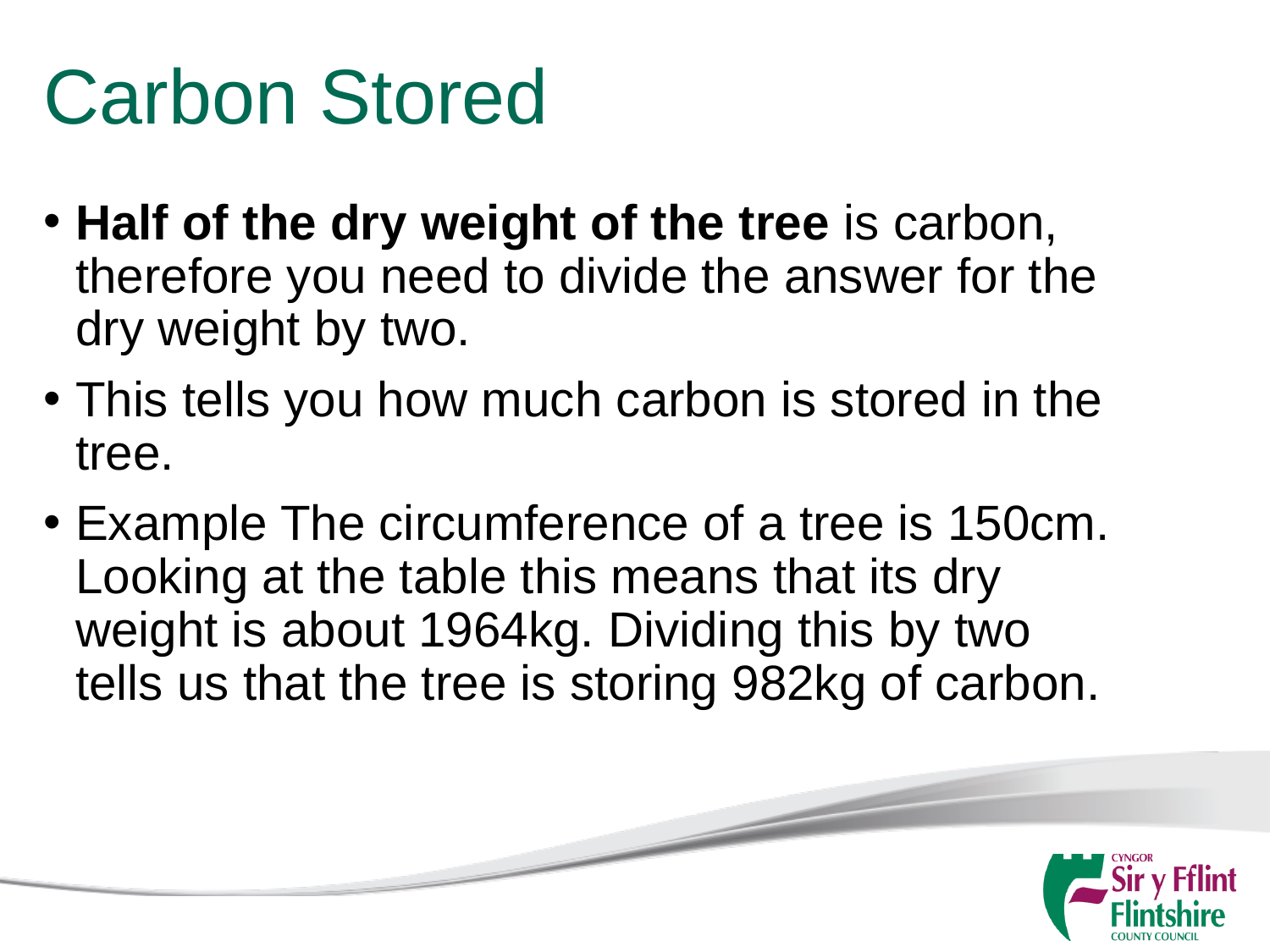

# Carbon Stored
Half of the dry weight of the tree is carbon, therefore you need to divide the answer for the dry weight by two.
This tells you how much carbon is stored in the tree.
Example The circumference of a tree is 150cm. Looking at the table this means that its dry weight is about 1964kg. Dividing this by two tells us that the tree is storing 982kg of carbon.